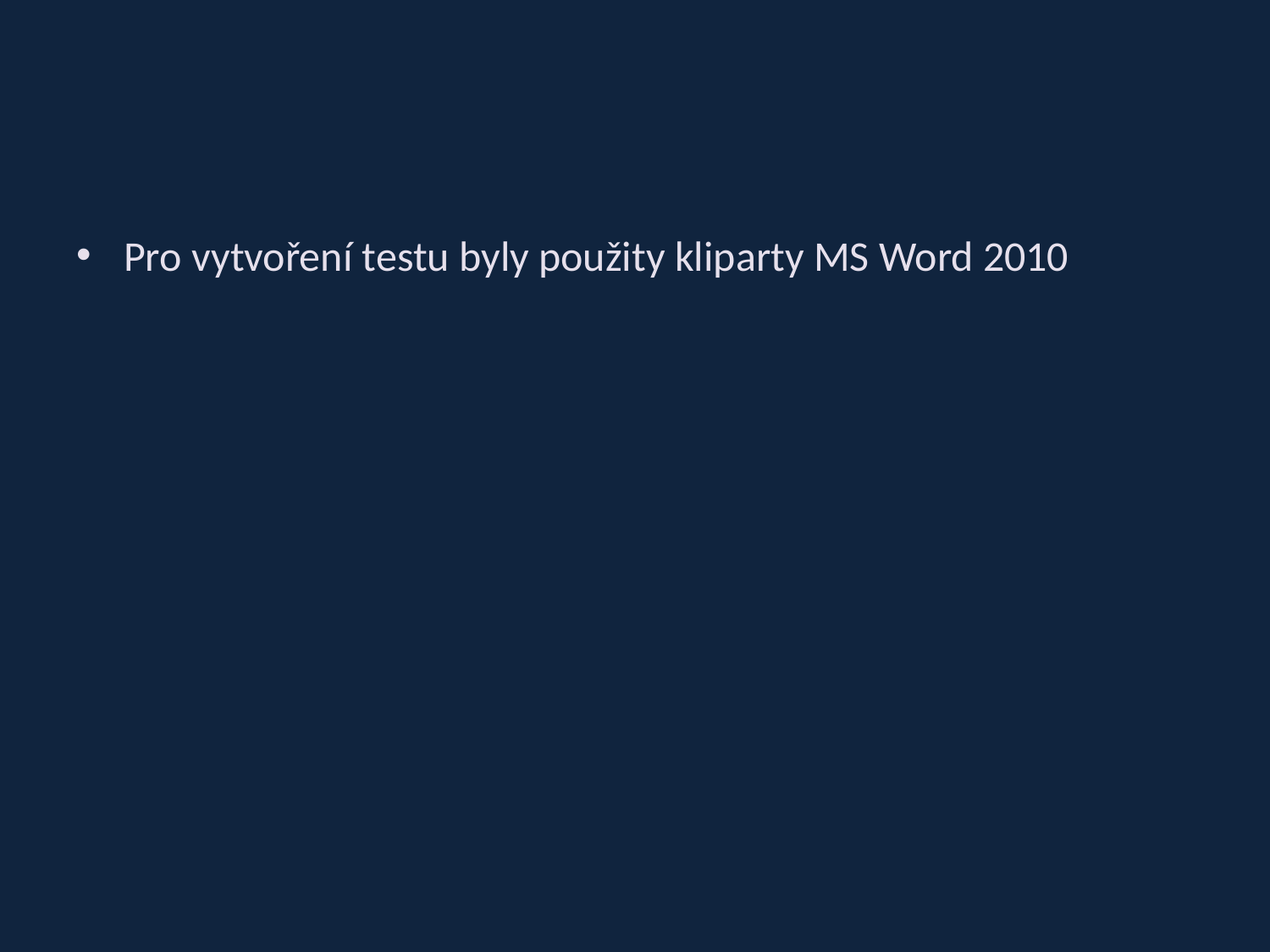

#
Pro vytvoření testu byly použity kliparty MS Word 2010